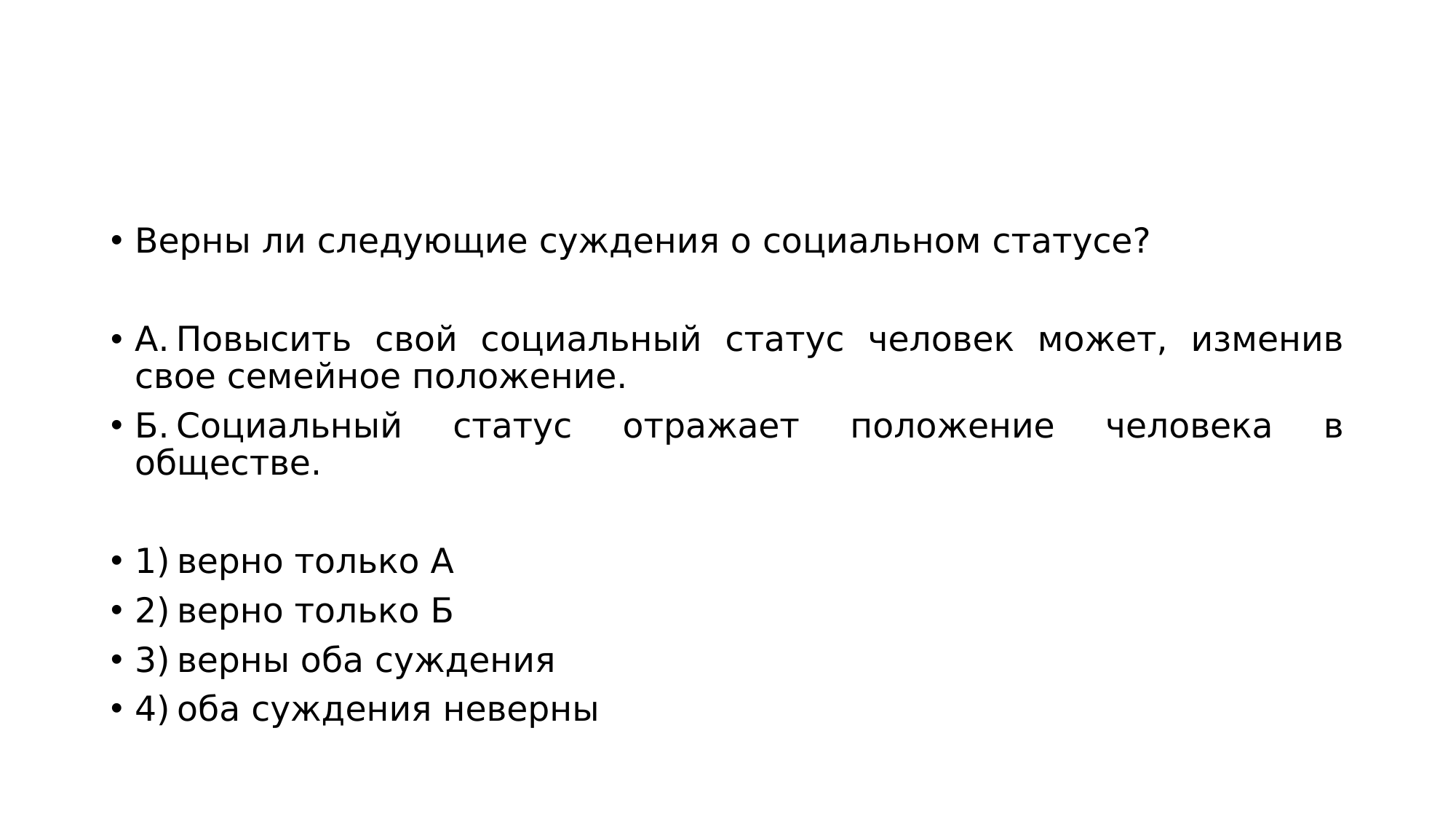

#
Верны ли следующие суждения о социальном статусе?

А. Повысить свой социальный статус человек может, изменив свое семейное положение.
Б. Социальный статус отражает положение человека в обществе.

1) верно только А
2) верно только Б
3) верны оба суждения
4) оба суждения неверны